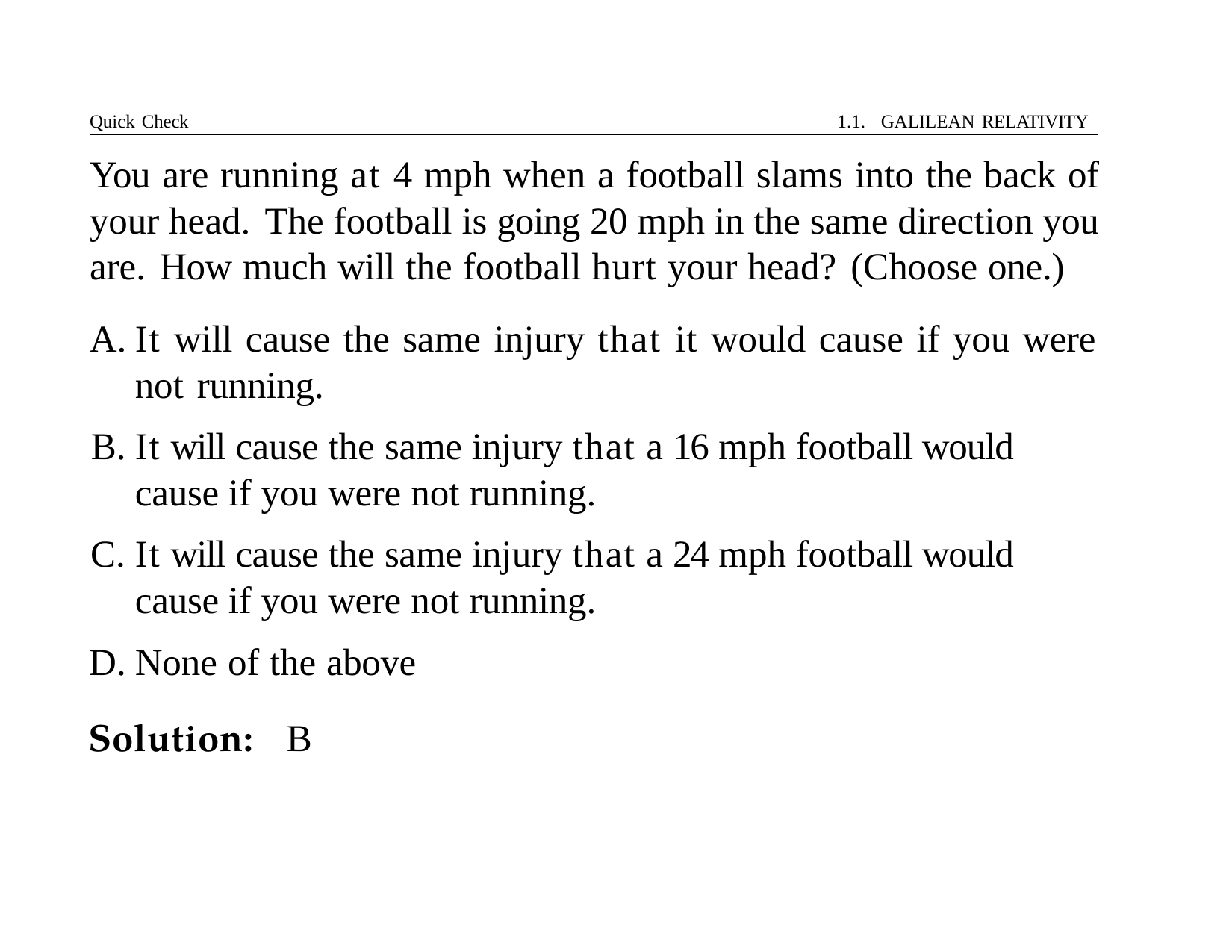

Quick Check	1.1.  GALILEAN RELATIVITY

# You are running at 4 mph when a football slams into the back of your head. The football is going 20 mph in the same direction you are. How much will the football hurt your head? (Choose one.)
It will cause the same injury that it would cause if you were not running.
It will cause the same injury that a 16 mph football would cause if you were not running.
It will cause the same injury that a 24 mph football would cause if you were not running.
None of the above
Solution:	B